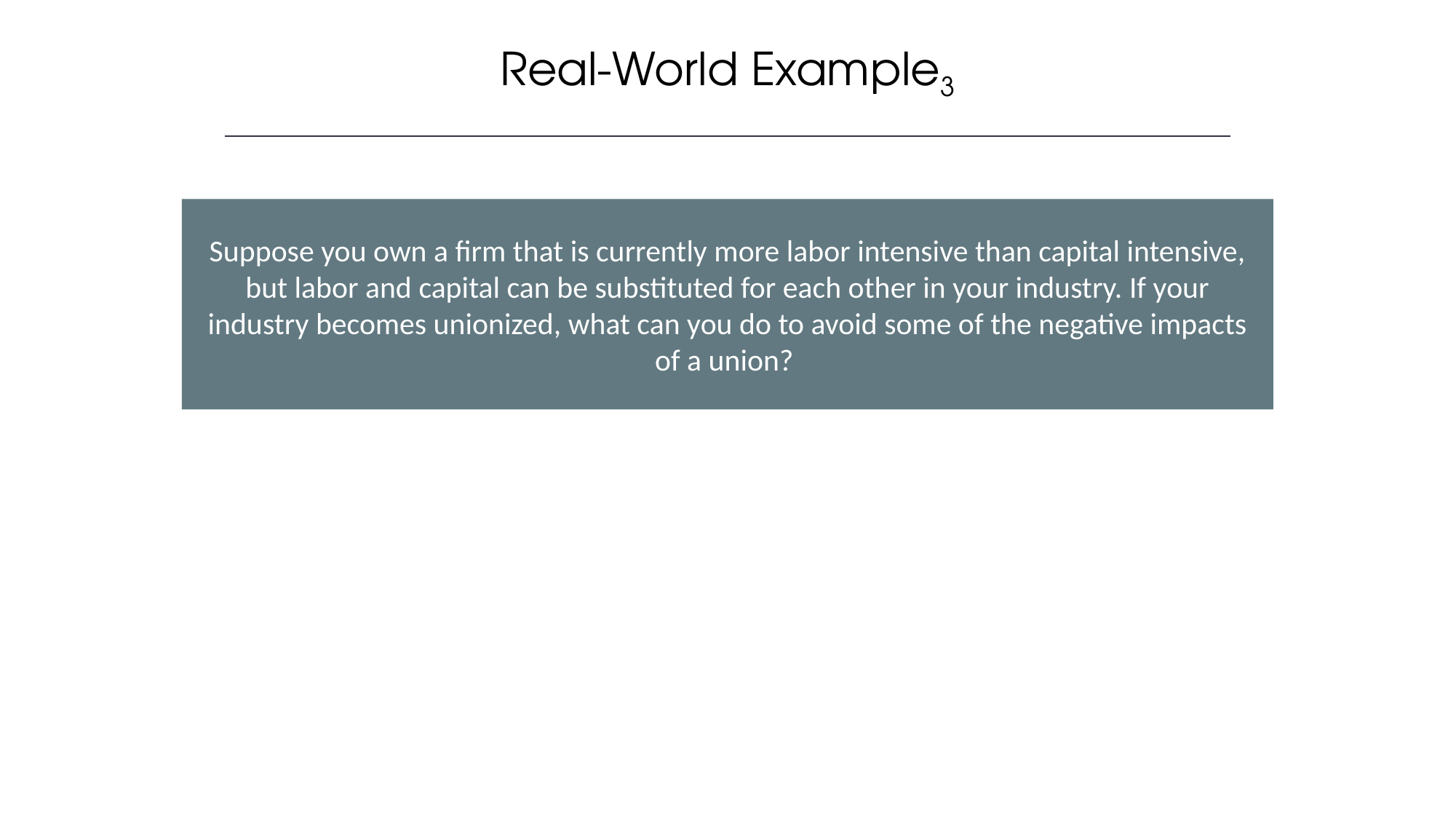

Real-World Example3

Suppose you own a firm that is currently more labor intensive than capital intensive, but labor and capital can be substituted for each other in your industry. If your industry becomes unionized, what can you do to avoid some of the negative impacts of a union?